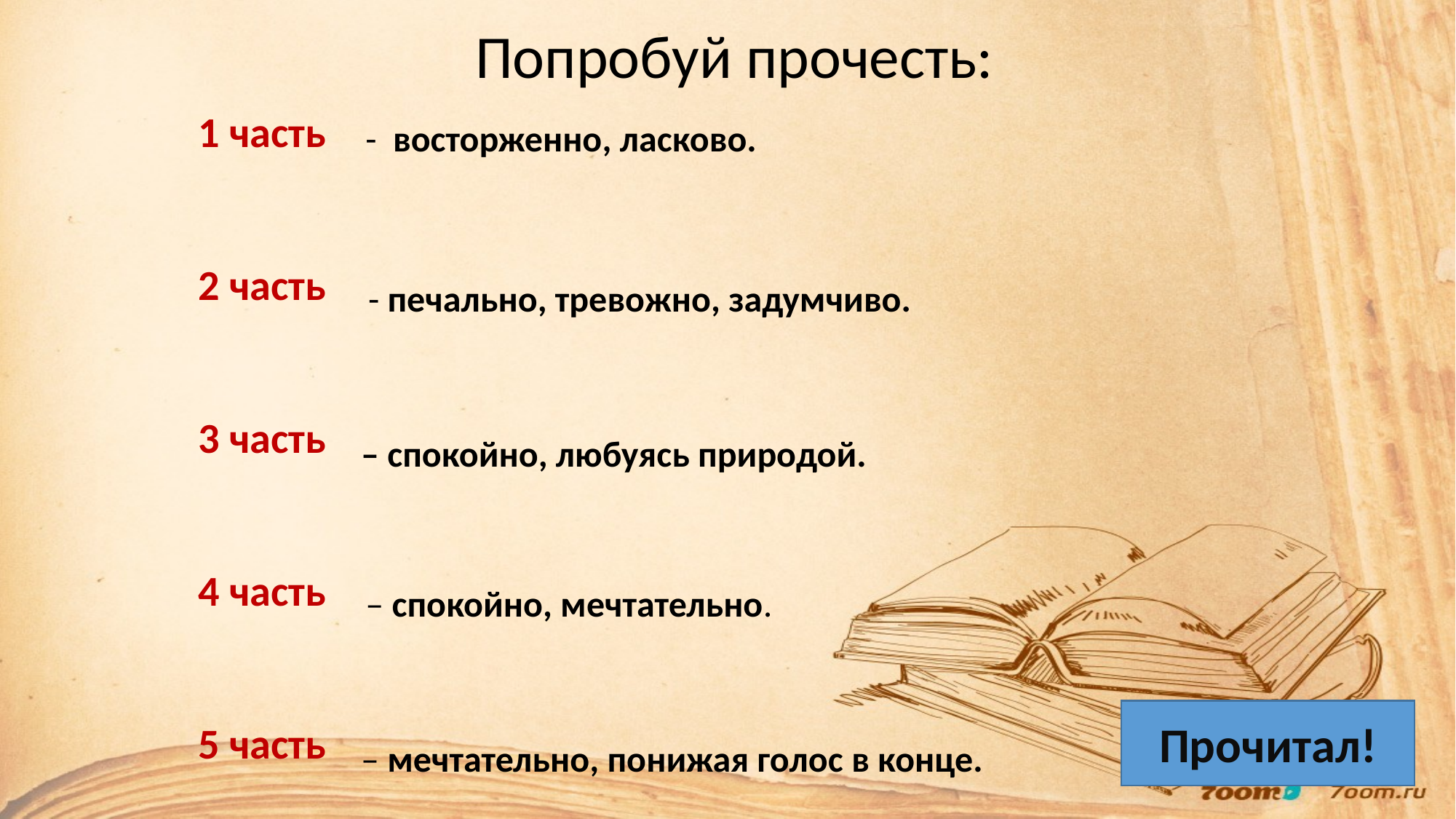

Попробуй прочесть:

1 часть

2 часть

3 часть

4 часть

5 часть
-  восторженно, ласково.
- печально, тревожно, задумчиво.
– спокойно, любуясь природой.
– спокойно, мечтательно.
Прочитал!
– мечтательно, понижая голос в конце.